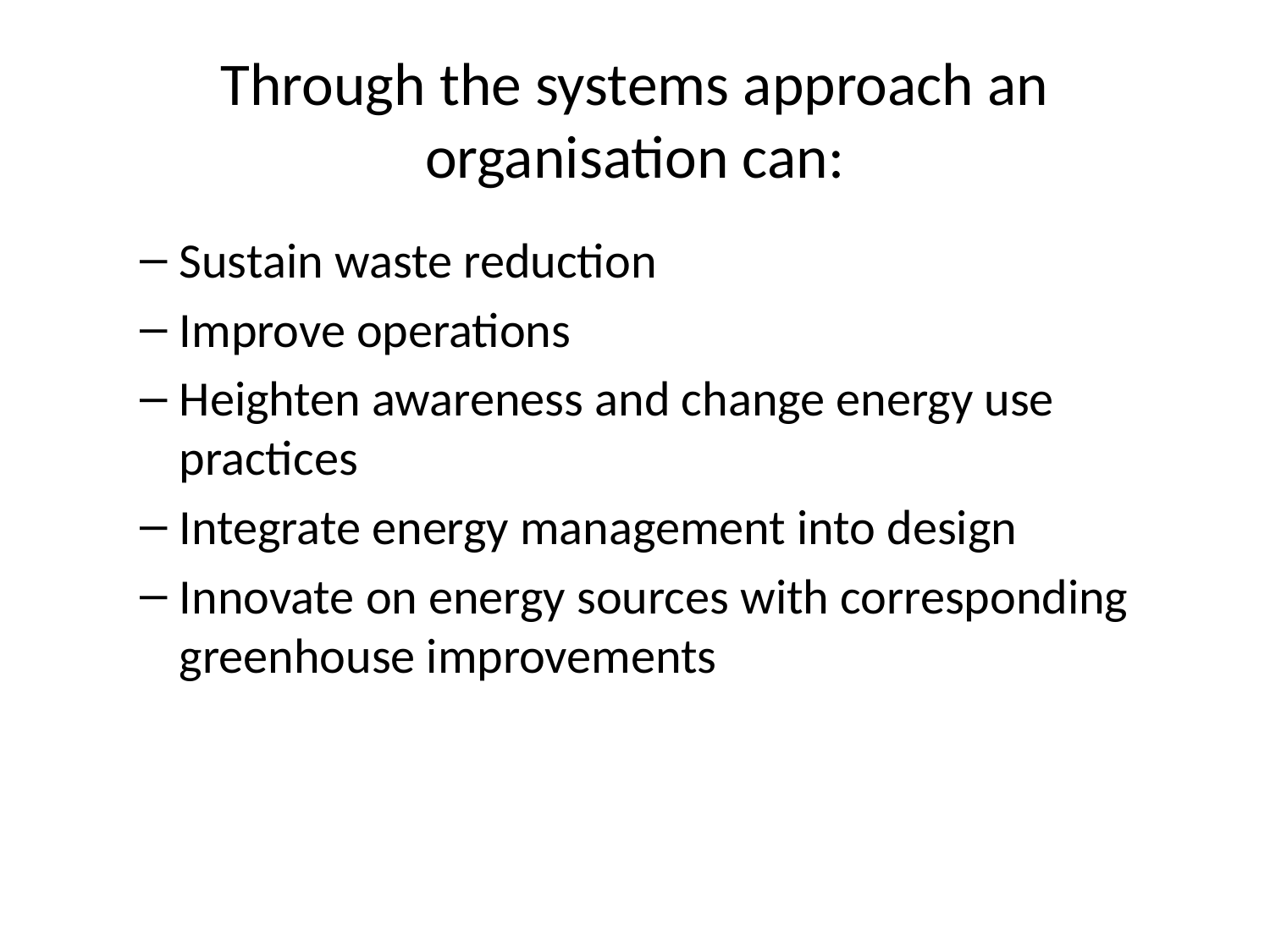

# Through the systems approach an organisation can:
Sustain waste reduction
Improve operations
Heighten awareness and change energy use practices
Integrate energy management into design
Innovate on energy sources with corresponding greenhouse improvements